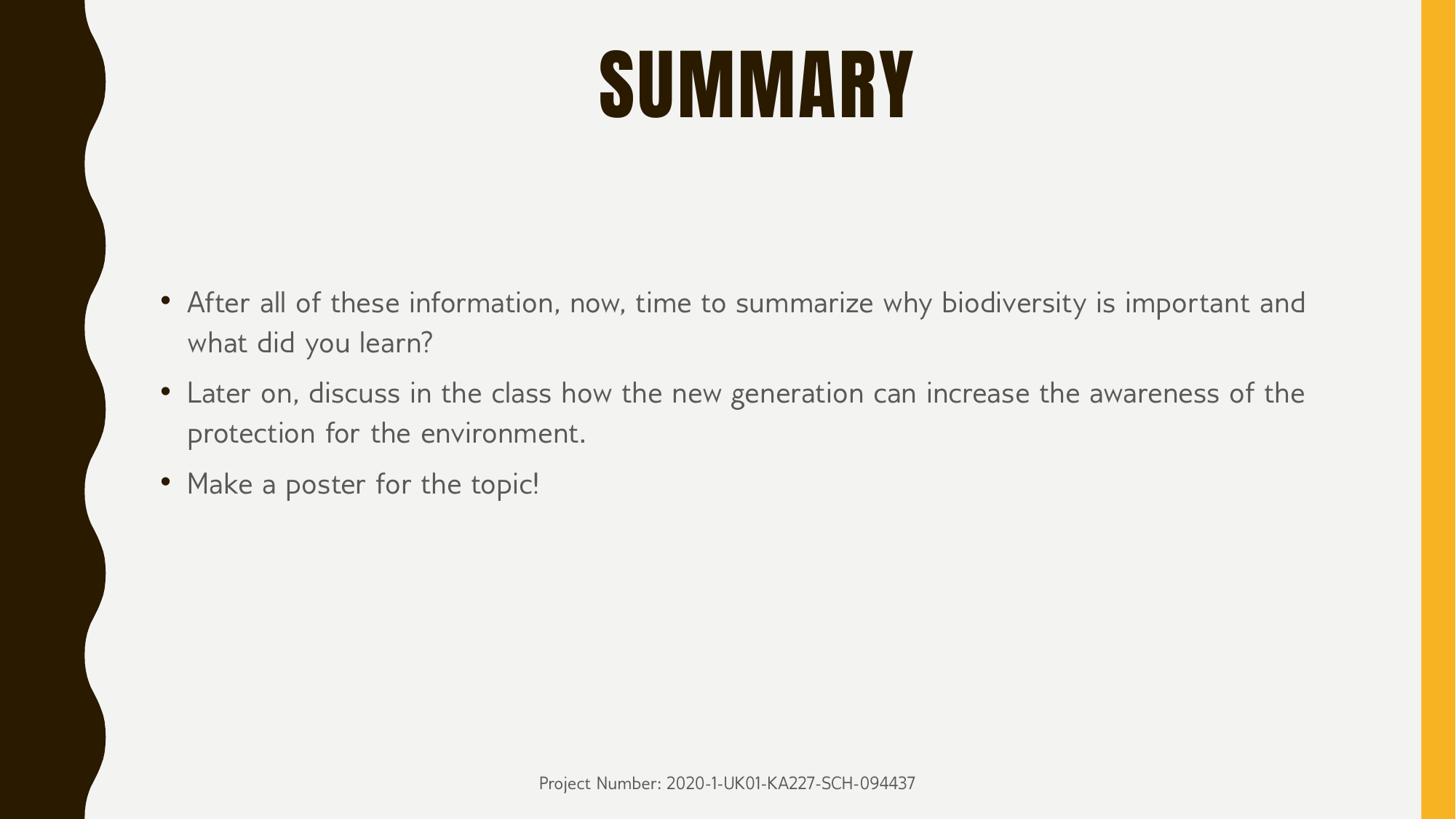

# SUMMARY
After all of these information, now, time to summarize why biodiversity is important and what did you learn?
Later on, discuss in the class how the new generation can increase the awareness of the protection for the environment.
Make a poster for the topic!
Project Number: 2020-1-UK01-KA227-SCH-094437